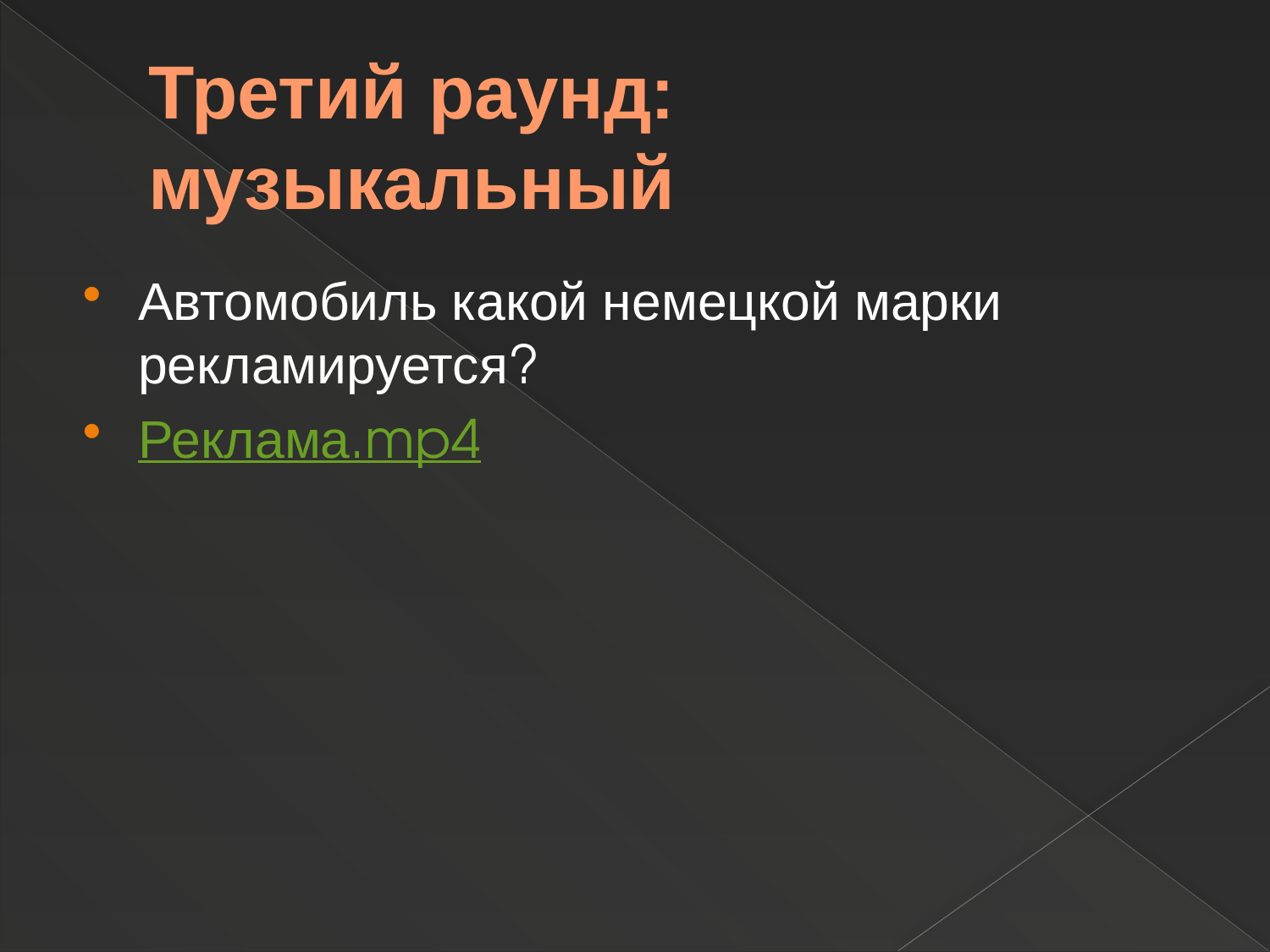

# Третий раунд: музыкальный
Автомобиль какой немецкой марки рекламируется?
Реклама.mp4